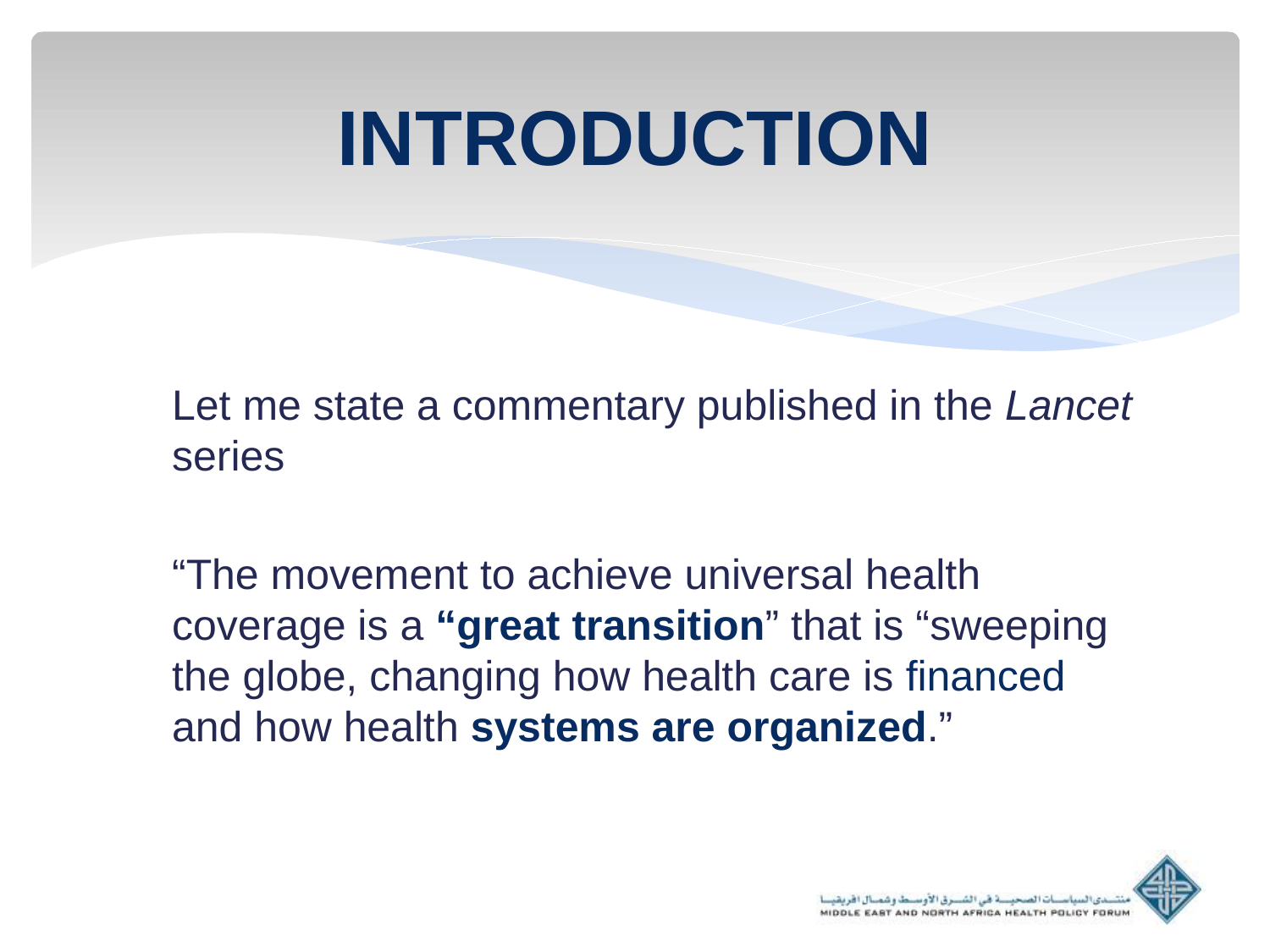

# INTRODUCTION
Let me state a commentary published in the Lancet series

“The movement to achieve universal health coverage is a “great transition” that is “sweeping the globe, changing how health care is financed and how health systems are organized.”